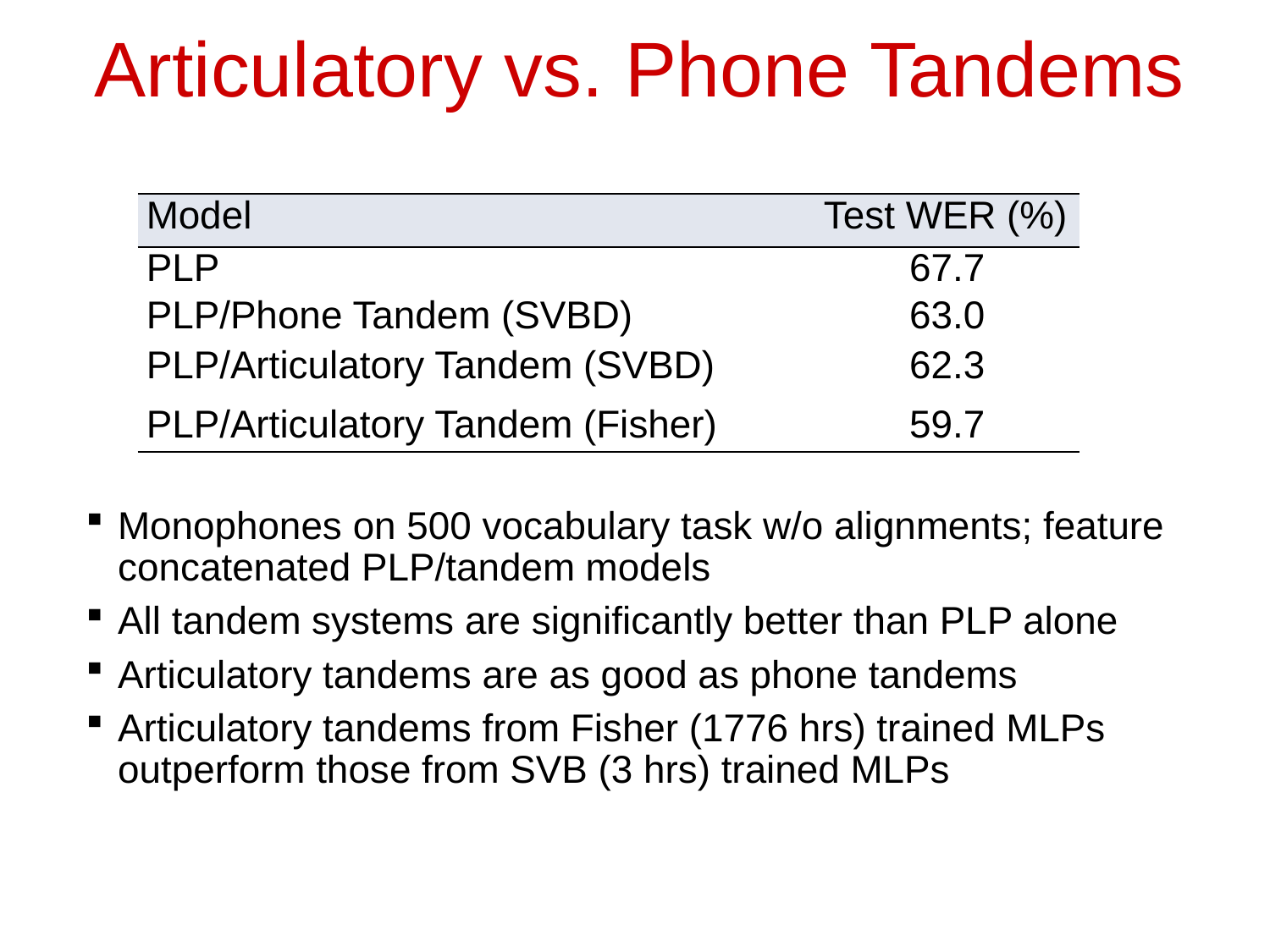

# Articulatory vs. Phone Tandems

| Model | Test WER (%) |
| --- | --- |
| PLP | 67.7 |
| PLP/Phone Tandem (SVBD) | 63.0 |
| PLP/Articulatory Tandem (SVBD) | 62.3 |
| PLP/Articulatory Tandem (Fisher) | 59.7 |

Monophones on 500 vocabulary task w/o alignments; feature concatenated PLP/tandem models
All tandem systems are significantly better than PLP alone
Articulatory tandems are as good as phone tandems
Articulatory tandems from Fisher (1776 hrs) trained MLPs  outperform those from SVB (3 hrs) trained MLPs